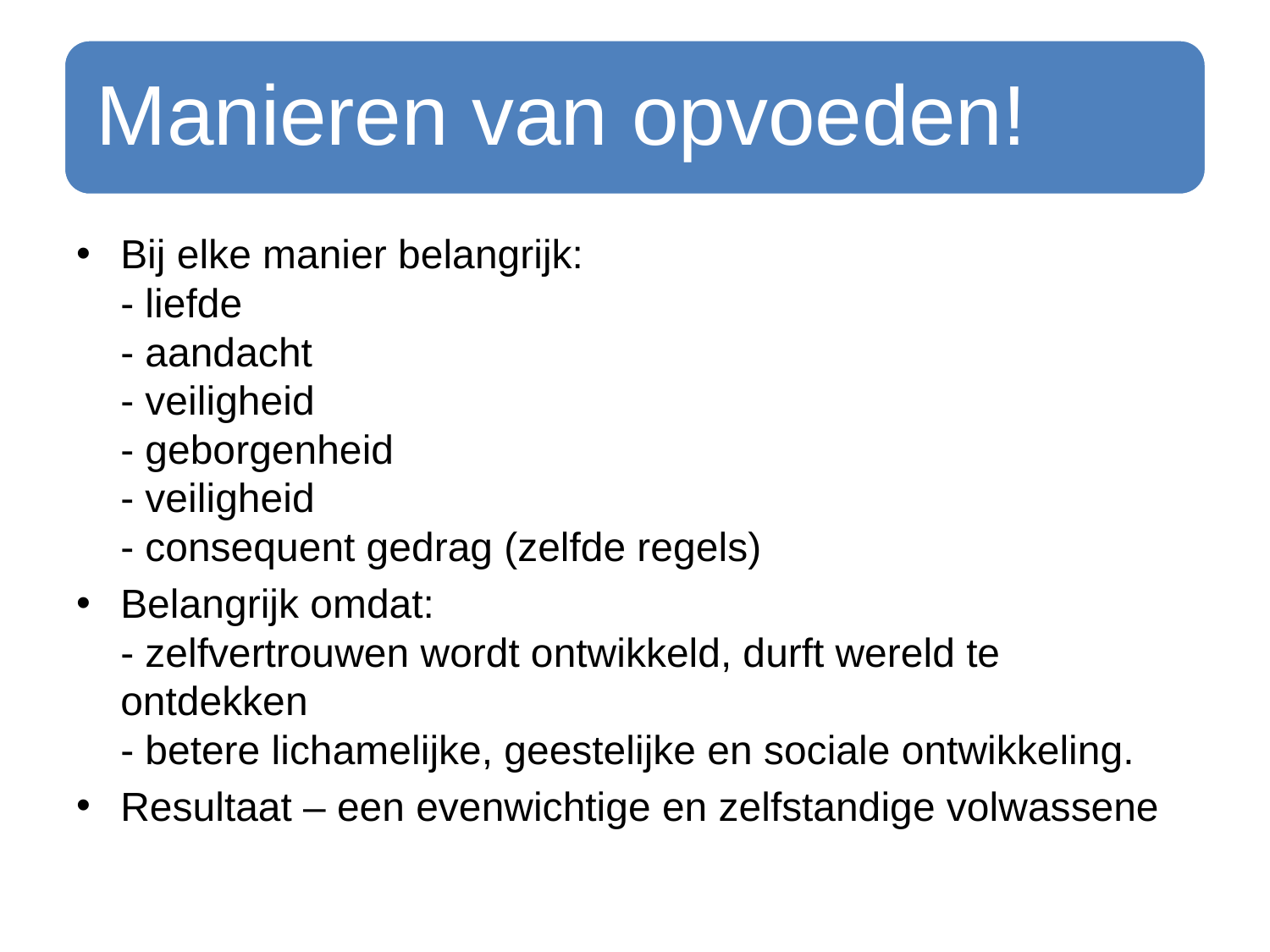

Manieren van opvoeden!
Bij elke manier belangrijk:
- liefde
- aandacht
- veiligheid
- geborgenheid
- veiligheid
- consequent gedrag (zelfde regels)
Belangrijk omdat:
- zelfvertrouwen wordt ontwikkeld, durft wereld te     ontdekken
- betere lichamelijke, geestelijke en sociale ontwikkeling.
Resultaat – een evenwichtige en zelfstandige volwassene